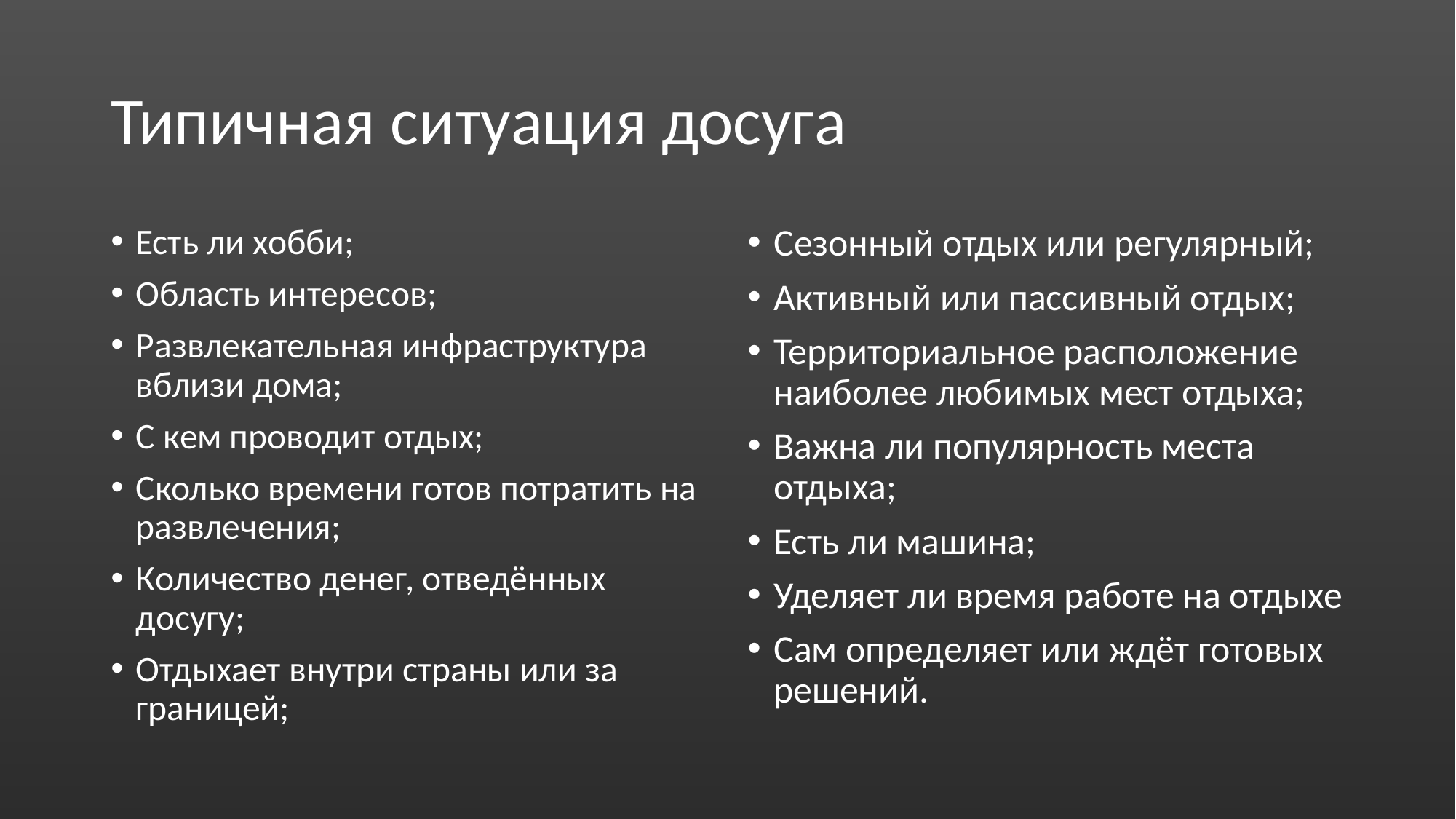

# Типичная ситуация досуга
Есть ли хобби;
Область интересов;
Развлекательная инфраструктура вблизи дома;
С кем проводит отдых;
Сколько времени готов потратить на развлечения;
Количество денег, отведённых досугу;
Отдыхает внутри страны или за границей;

Сезонный отдых или регулярный;
Активный или пассивный отдых;
Территориальное расположение наиболее любимых мест отдыха;
Важна ли популярность места отдыха;
Есть ли машина;
Уделяет ли время работе на отдыхе
Сам определяет или ждёт готовых решений.